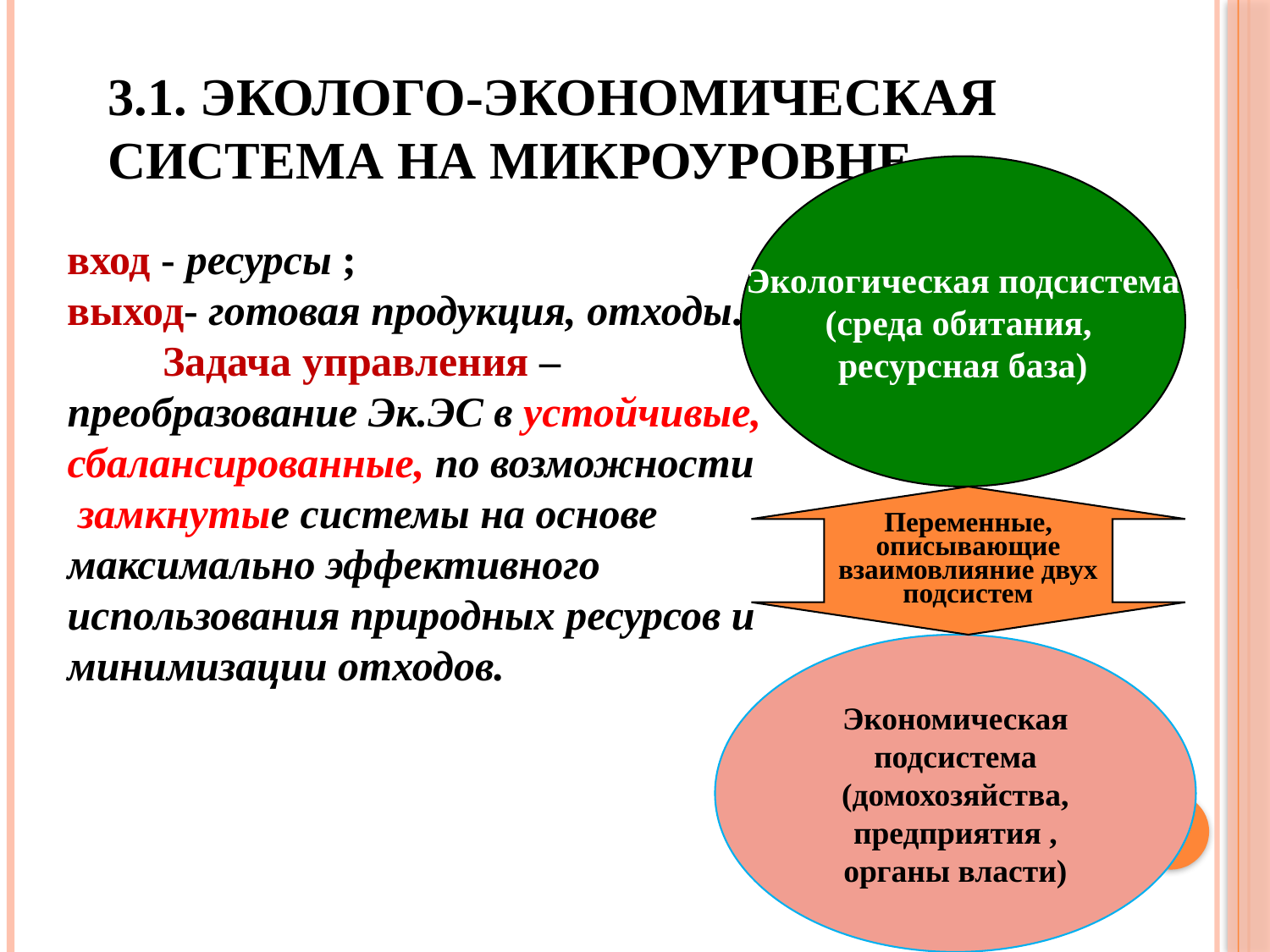

# 3.1. Эколого-экономическая  система на микроуровне
Экологическая подсистема
(среда обитания,
ресурсная база)
вход - ресурсы ;
выход- готовая продукция, отходы.
         Задача управления –
преобразование Эк.ЭС в устойчивые, сбалансированные, по возможности  замкнутые системы на основе максимально эффективного использования природных ресурсов и минимизации отходов.
Переменные, описывающие взаимовлияние двух подсистем
Экономическая подсистема
(домохозяйства, предприятия ,
органы власти)
23